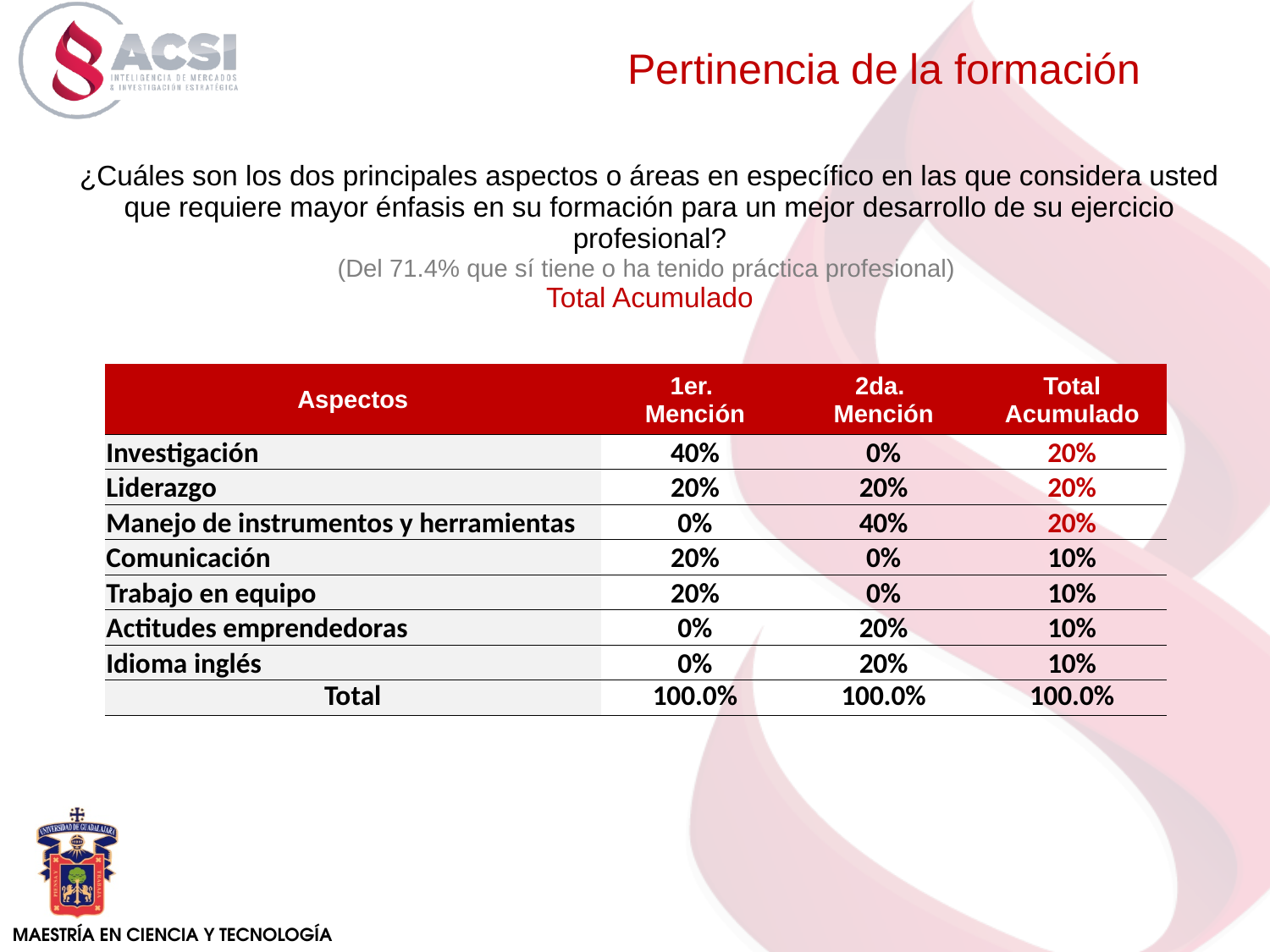

Pertinencia de la formación
¿Cuáles son los dos principales aspectos o áreas en específico en las que considera usted que requiere mayor énfasis en su formación para un mejor desarrollo de su ejercicio profesional?
(Del 71.4% que sí tiene o ha tenido práctica profesional)
Total Acumulado
| Aspectos | 1er. Mención | 2da. Mención | Total Acumulado |
| --- | --- | --- | --- |
| Investigación | 40% | 0% | 20% |
| Liderazgo | 20% | 20% | 20% |
| Manejo de instrumentos y herramientas | 0% | 40% | 20% |
| Comunicación | 20% | 0% | 10% |
| Trabajo en equipo | 20% | 0% | 10% |
| Actitudes emprendedoras | 0% | 20% | 10% |
| Idioma inglés | 0% | 20% | 10% |
| Total | 100.0% | 100.0% | 100.0% |